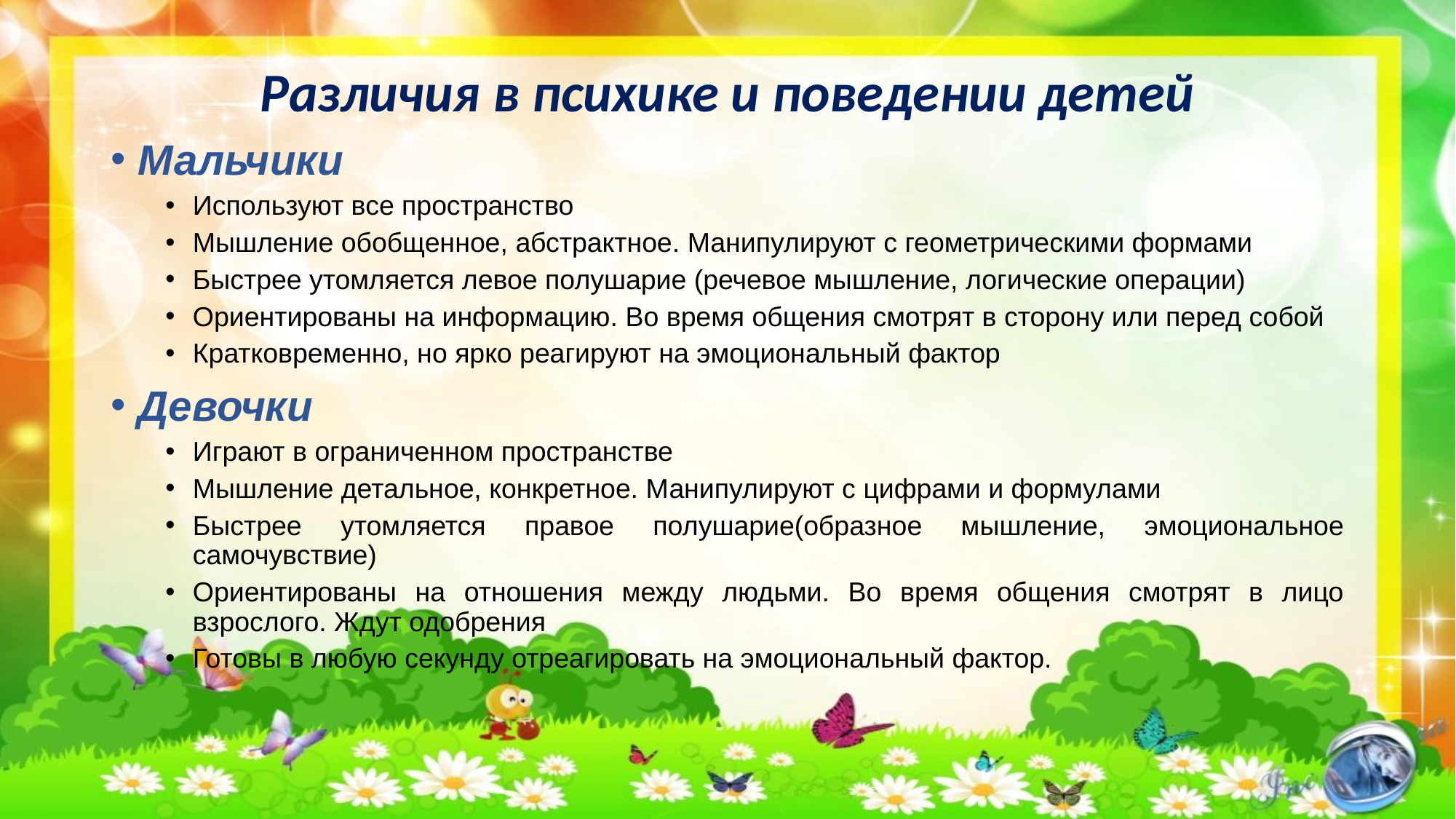

# Различия в психике и поведении детей
Мальчики
Используют все пространство
Мышление обобщенное, абстрактное. Манипулируют с геометрическими формами
Быстрее утомляется левое полушарие (речевое мышление, логические операции)
Ориентированы на информацию. Во время общения смотрят в сторону или перед собой
Кратковременно, но ярко реагируют на эмоциональный фактор
Девочки
Играют в ограниченном пространстве
Мышление детальное, конкретное. Манипулируют с цифрами и формулами
Быстрее утомляется правое полушарие(образное мышление, эмоциональное самочувствие)
Ориентированы на отношения между людьми. Во время общения смотрят в лицо взрослого. Ждут одобрения
Готовы в любую секунду отреагировать на эмоциональный фактор.